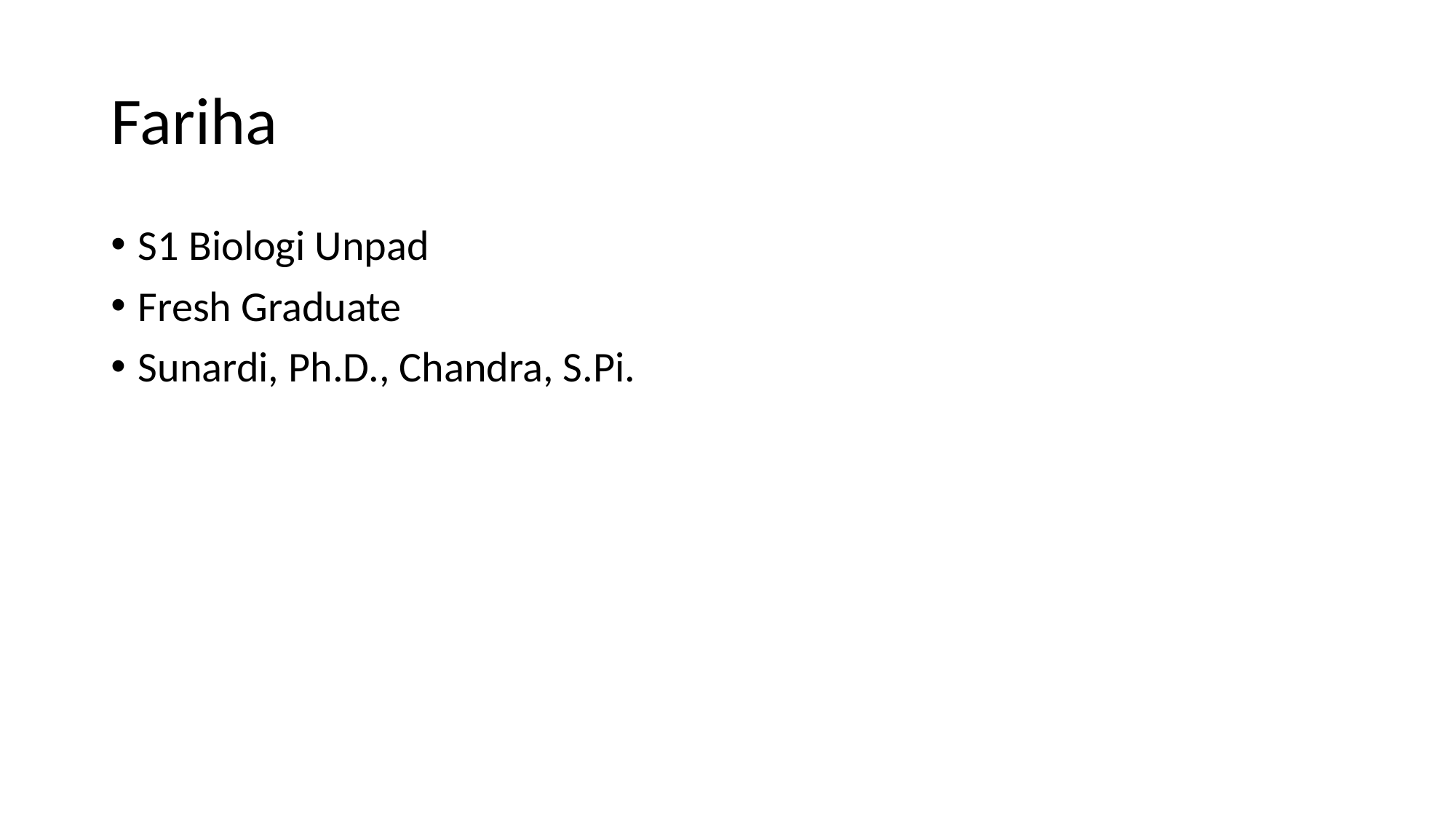

# Fariha
S1 Biologi Unpad
Fresh Graduate
Sunardi, Ph.D., Chandra, S.Pi.